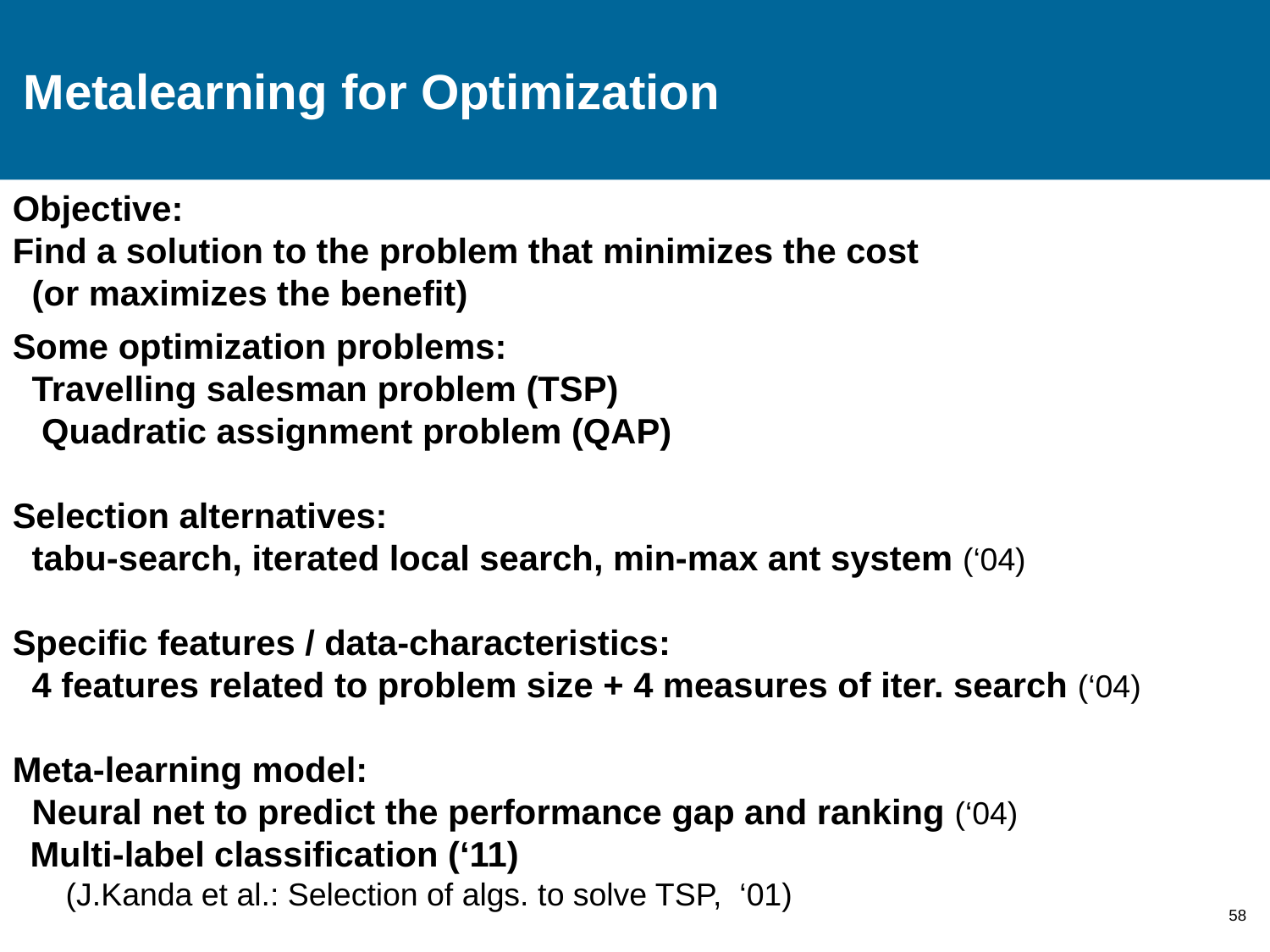

# Metalearning for Optimization
Objective:
Find a solution to the problem that minimizes the cost
  (or maximizes the benefit)
Some optimization problems:
  Travelling salesman problem (TSP)
   Quadratic assignment problem (QAP)

Selection alternatives:
  tabu-search, iterated local search, min-max ant system (‘04)

Specific features / data-characteristics:
  4 features related to problem size + 4 measures of iter. search (‘04)

Meta-learning model:
  Neural net to predict the performance gap and ranking (‘04)
  Multi-label classification (‘11)
      (J.Kanda et al.: Selection of algs. to solve TSP,  ‘01)
58